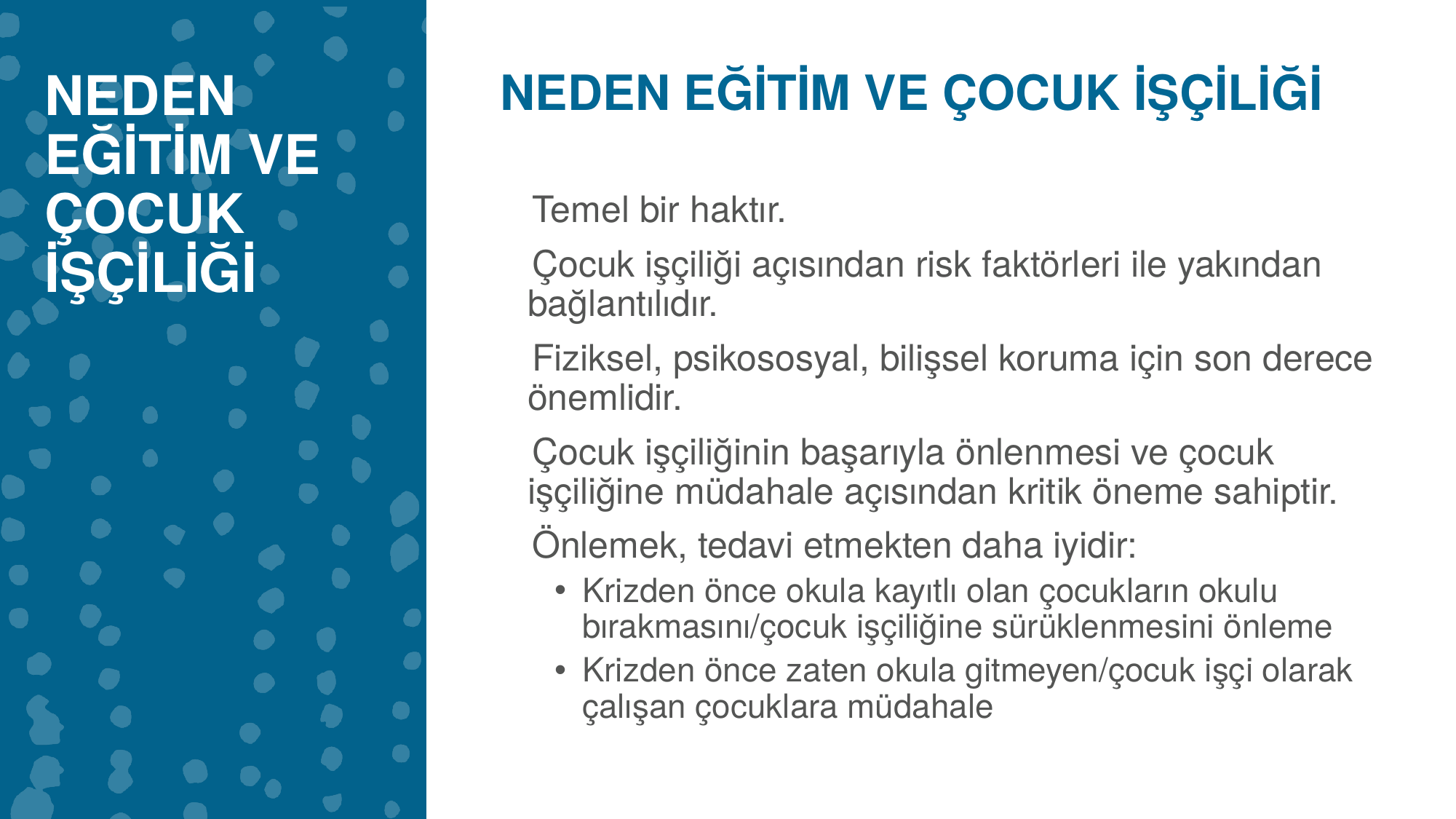

NEDEN EĞİTİM VE ÇOCUK İŞÇİLİĞİ
NEDEN EĞİTİM VE ÇOCUK İŞÇİLİĞİ
Temel bir haktır.
Çocuk işçiliği açısından risk faktörleri ile yakından bağlantılıdır.
Fiziksel, psikososyal, bilişsel koruma için son derece önemlidir.
Çocuk işçiliğinin başarıyla önlenmesi ve çocuk işçiliğine müdahale açısından kritik öneme sahiptir.
Önlemek, tedavi etmekten daha iyidir:
Krizden önce okula kayıtlı olan çocukların okulu bırakmasını/çocuk işçiliğine sürüklenmesini önleme
Krizden önce zaten okula gitmeyen/çocuk işçi olarak çalışan çocuklara müdahale